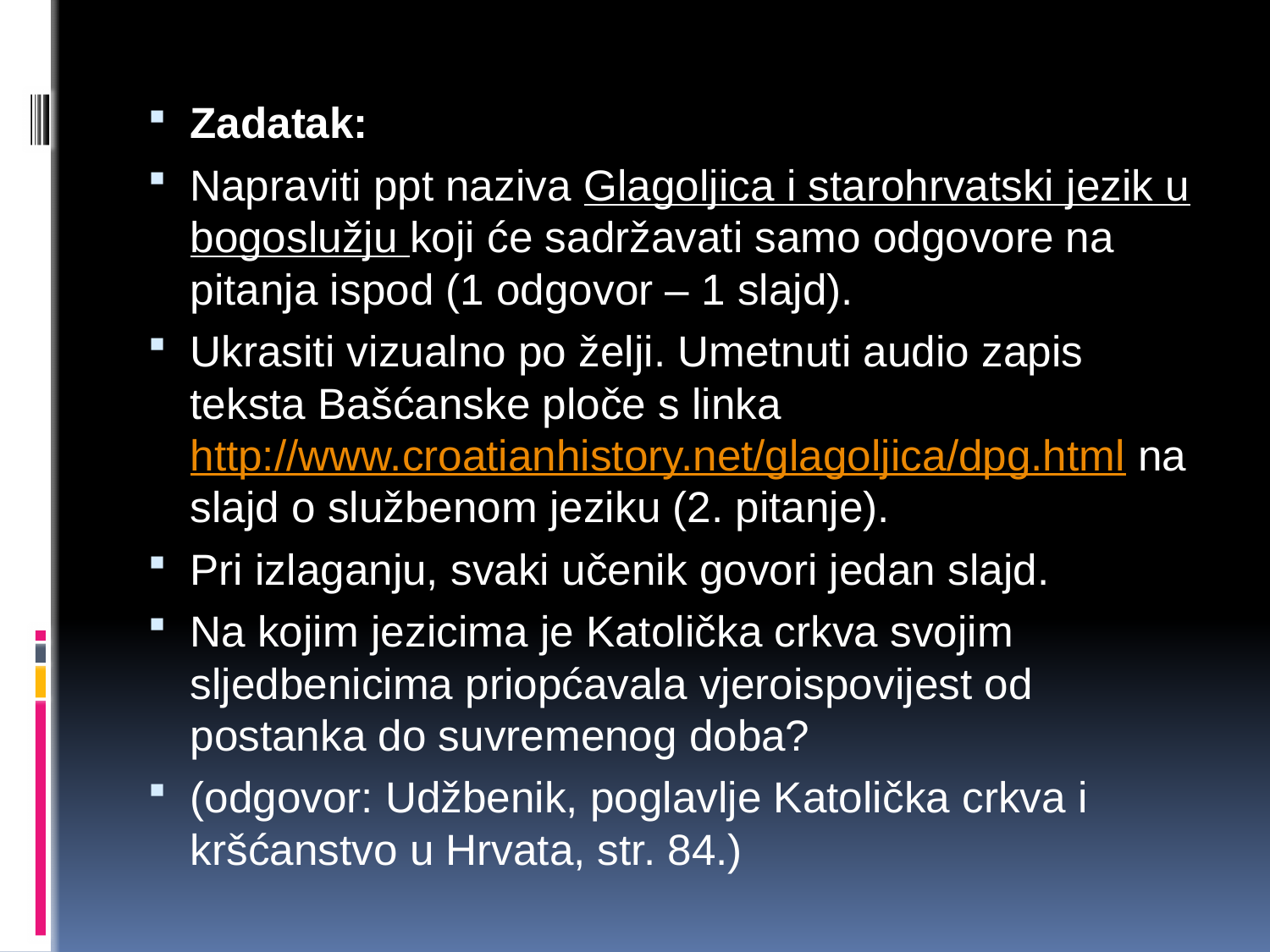

Zadatak:
Napraviti ppt naziva Glagoljica i starohrvatski jezik u bogoslužju koji će sadržavati samo odgovore na pitanja ispod (1 odgovor – 1 slajd).
Ukrasiti vizualno po želji. Umetnuti audio zapis teksta Bašćanske ploče s linka http://www.croatianhistory.net/glagoljica/dpg.html na slajd o službenom jeziku (2. pitanje).
Pri izlaganju, svaki učenik govori jedan slajd.
Na kojim jezicima je Katolička crkva svojim sljedbenicima priopćavala vjeroispovijest od postanka do suvremenog doba?
(odgovor: Udžbenik, poglavlje Katolička crkva i kršćanstvo u Hrvata, str. 84.)